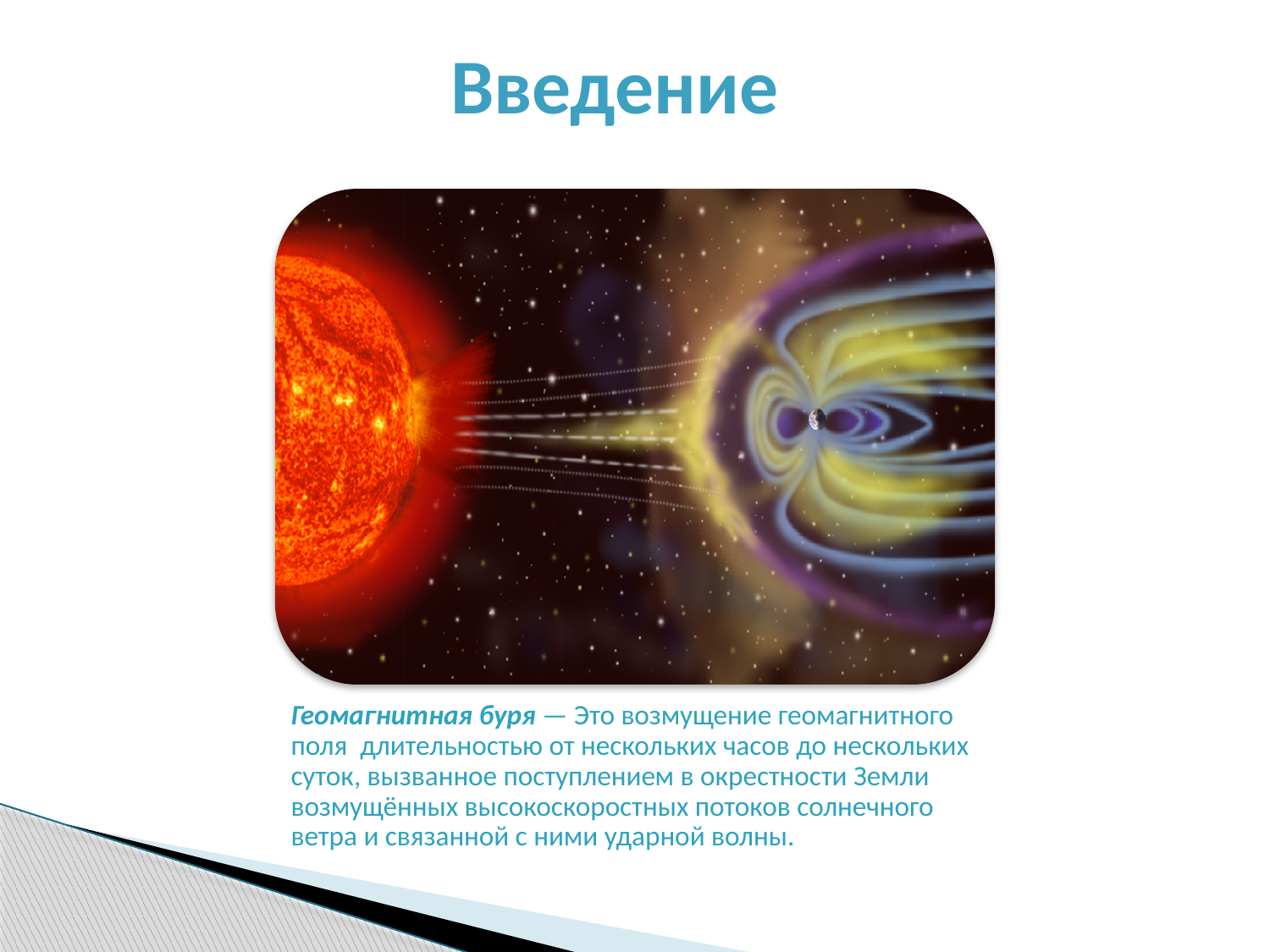

Введение
Геомагнитная буря — Это возмущение геомагнитного поля  длительностью от нескольких часов до нескольких суток, вызванное поступлением в окрестности Земли возмущённых высокоскоростных потоков солнечного ветра и связанной с ними ударной волны.